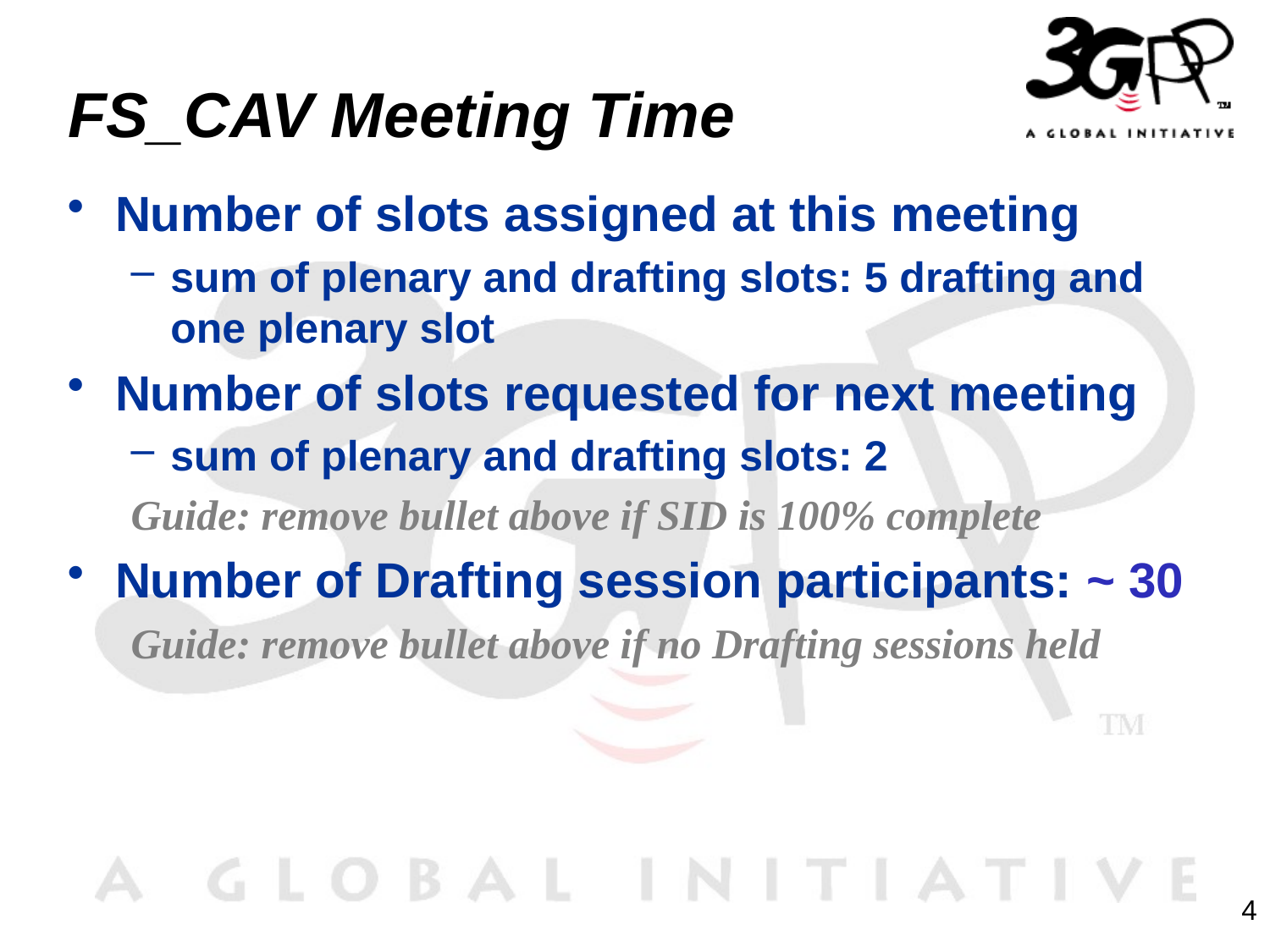

# FS_CAV Meeting Time
Number of slots assigned at this meeting
sum of plenary and drafting slots: 5 drafting and one plenary slot
Number of slots requested for next meeting
sum of plenary and drafting slots: 2
Guide: remove bullet above if SID is 100% complete
Number of Drafting session participants: ~ 30
Guide: remove bullet above if no Drafting sessions held
4